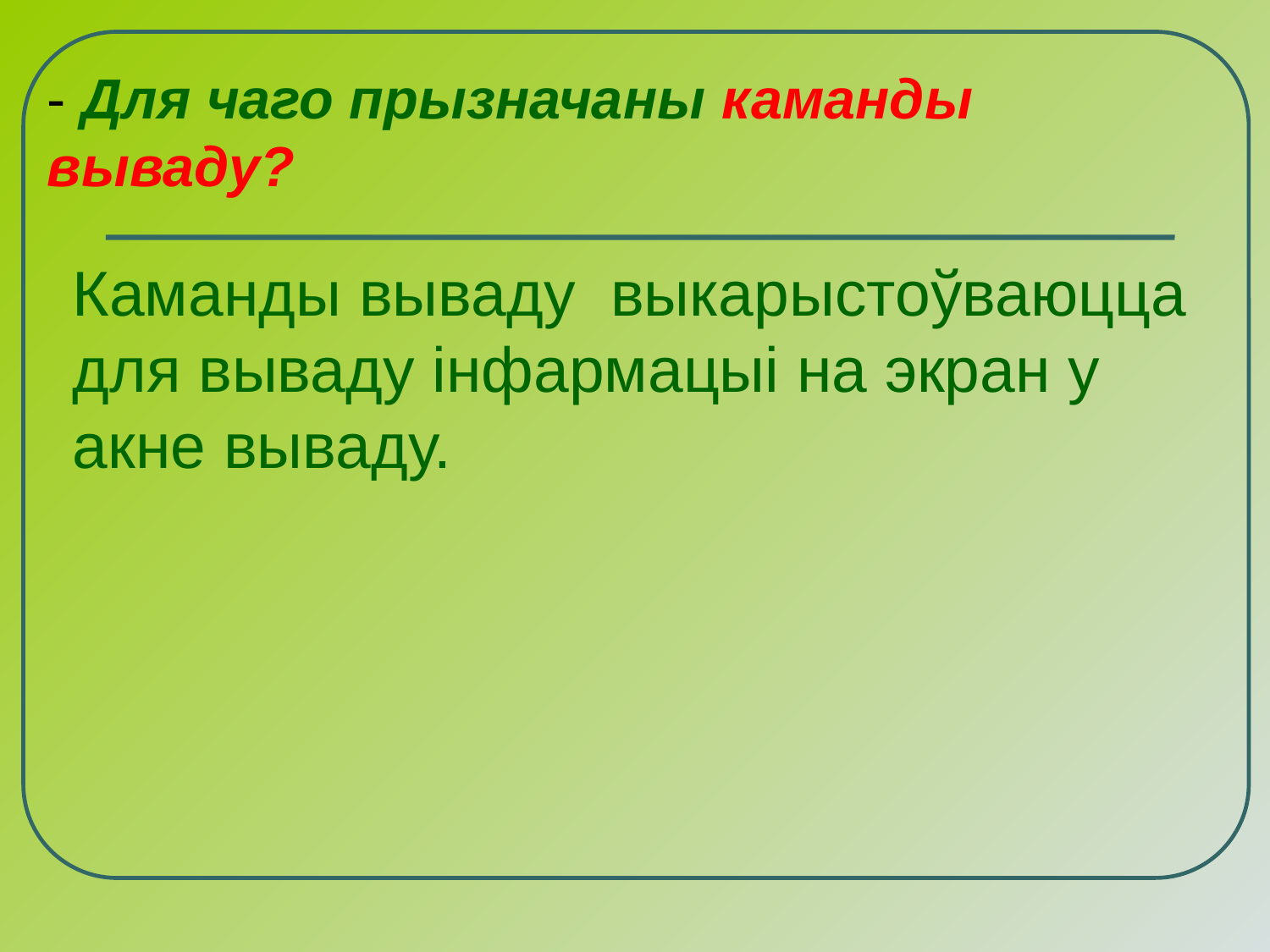

- Для чаго прызначаны каманды вываду?
Каманды вываду  выкарыстоўваюцца для вываду інфармацыі на экран у акне вываду.